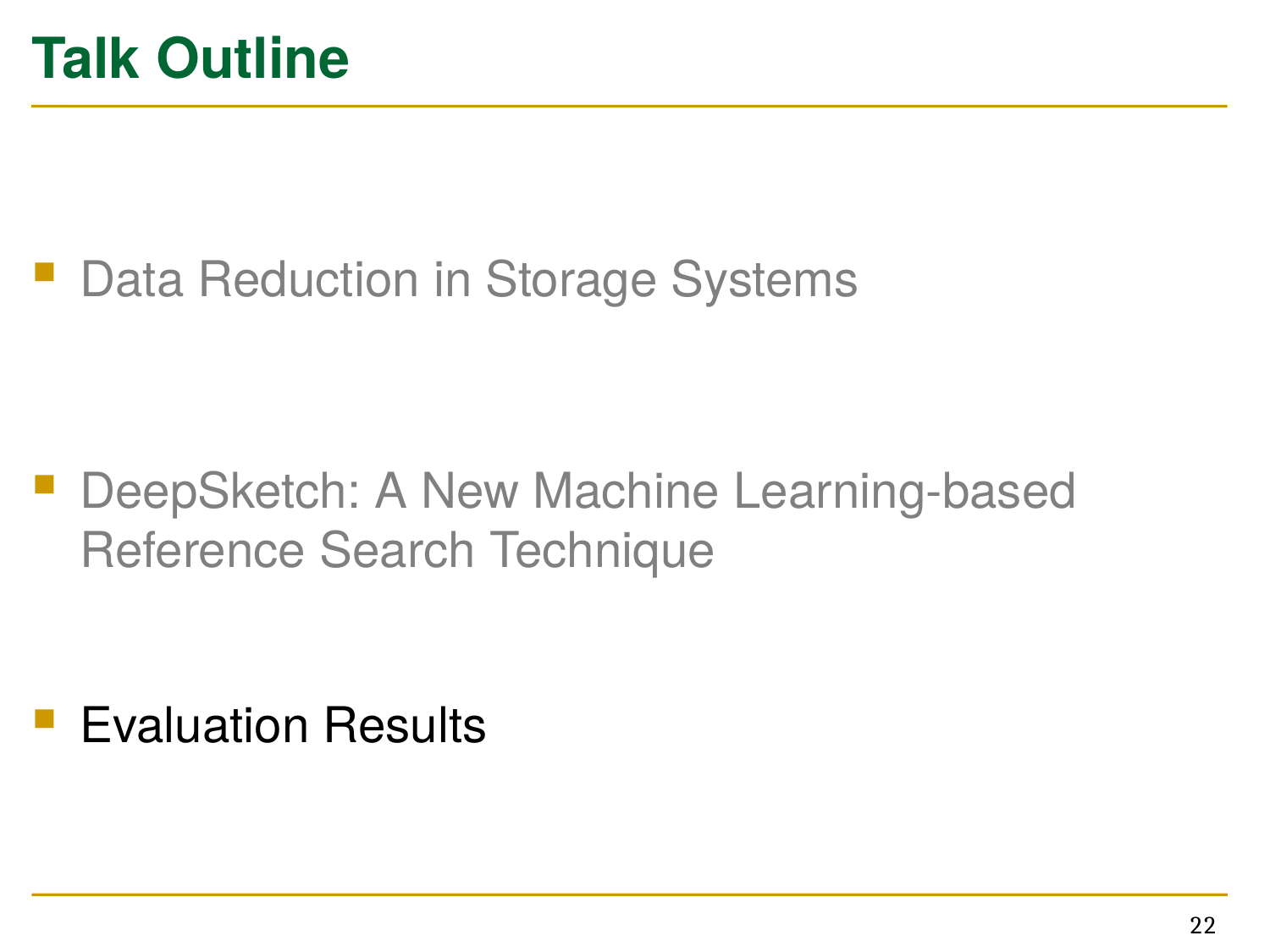

# Talk Outline
Data Reduction in Storage Systems

DeepSketch: A New Machine Learning-based Reference Search Technique

Evaluation Results
22